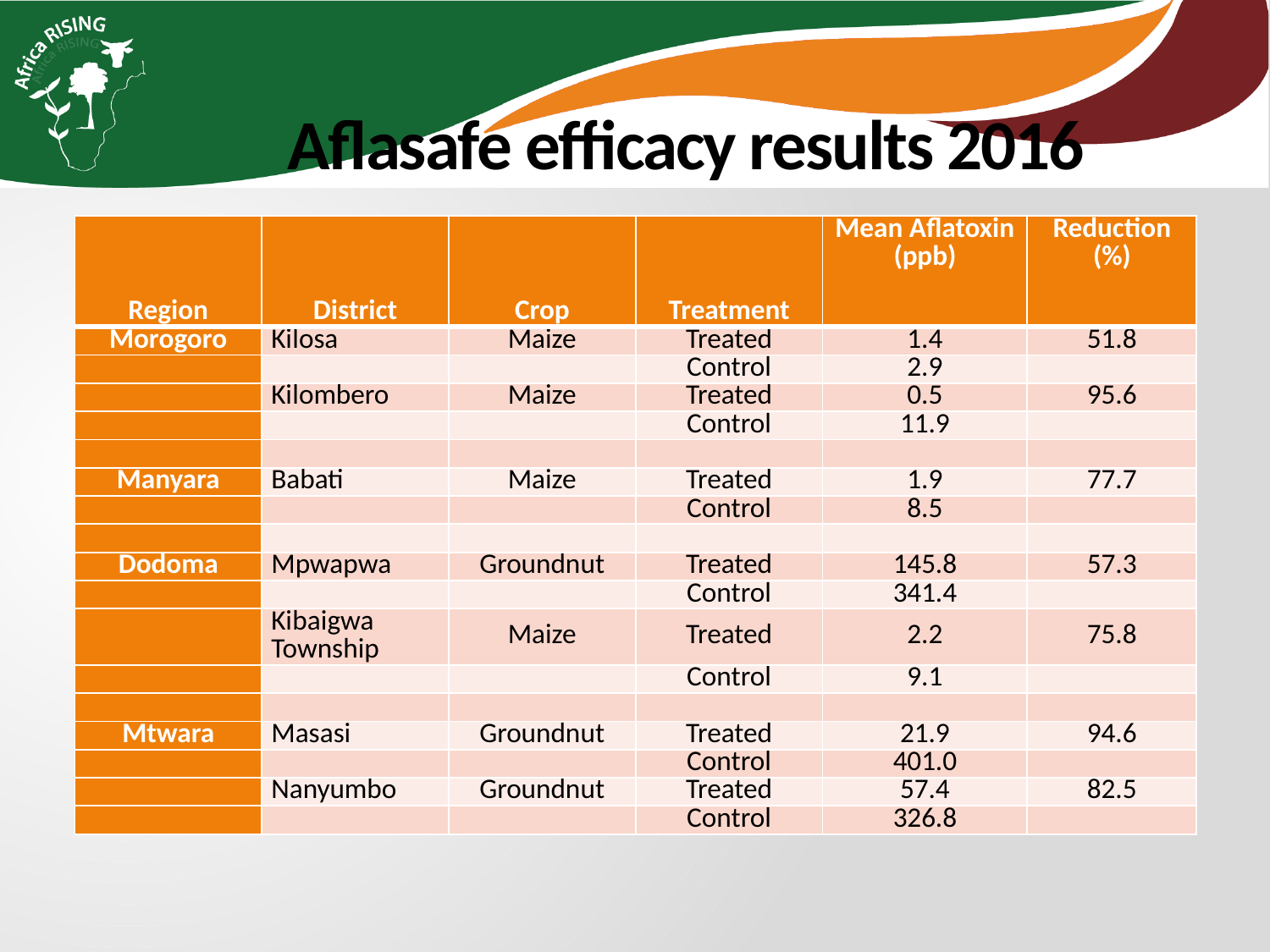

# Aflasafe efficacy results 2016
| Region | District | Crop | Treatment | Mean Aflatoxin (ppb) | Reduction (%) |
| --- | --- | --- | --- | --- | --- |
| Morogoro | Kilosa | Maize | Treated | 1.4 | 51.8 |
|  |  |  | Control | 2.9 |  |
|  | Kilombero | Maize | Treated | 0.5 | 95.6 |
|  |  |  | Control | 11.9 |  |
|  |  |  |  |  |  |
| Manyara | Babati | Maize | Treated | 1.9 | 77.7 |
|  |  |  | Control | 8.5 |  |
|  |  |  |  |  |  |
| Dodoma | Mpwapwa | Groundnut | Treated | 145.8 | 57.3 |
|  |  |  | Control | 341.4 |  |
|  | Kibaigwa Township | Maize | Treated | 2.2 | 75.8 |
|  |  |  | Control | 9.1 |  |
|  |  |  |  |  |  |
| Mtwara | Masasi | Groundnut | Treated | 21.9 | 94.6 |
|  |  |  | Control | 401.0 |  |
|  | Nanyumbo | Groundnut | Treated | 57.4 | 82.5 |
|  |  |  | Control | 326.8 |  |